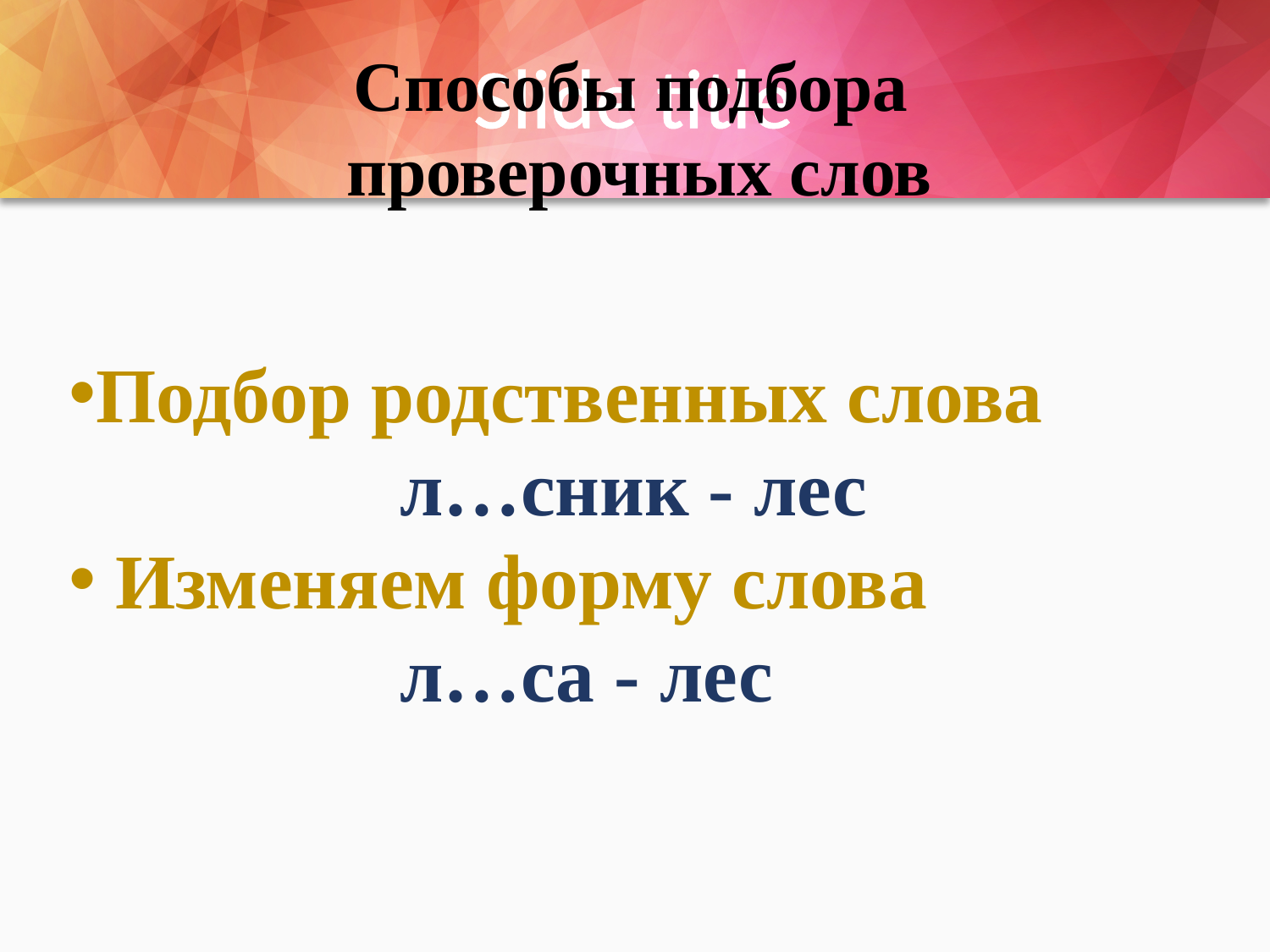

Способы подбора
проверочных слов
# Slide title
Подбор родственных слова
                 л…сник - лес
 Изменяем форму слова
                 л…са - лес